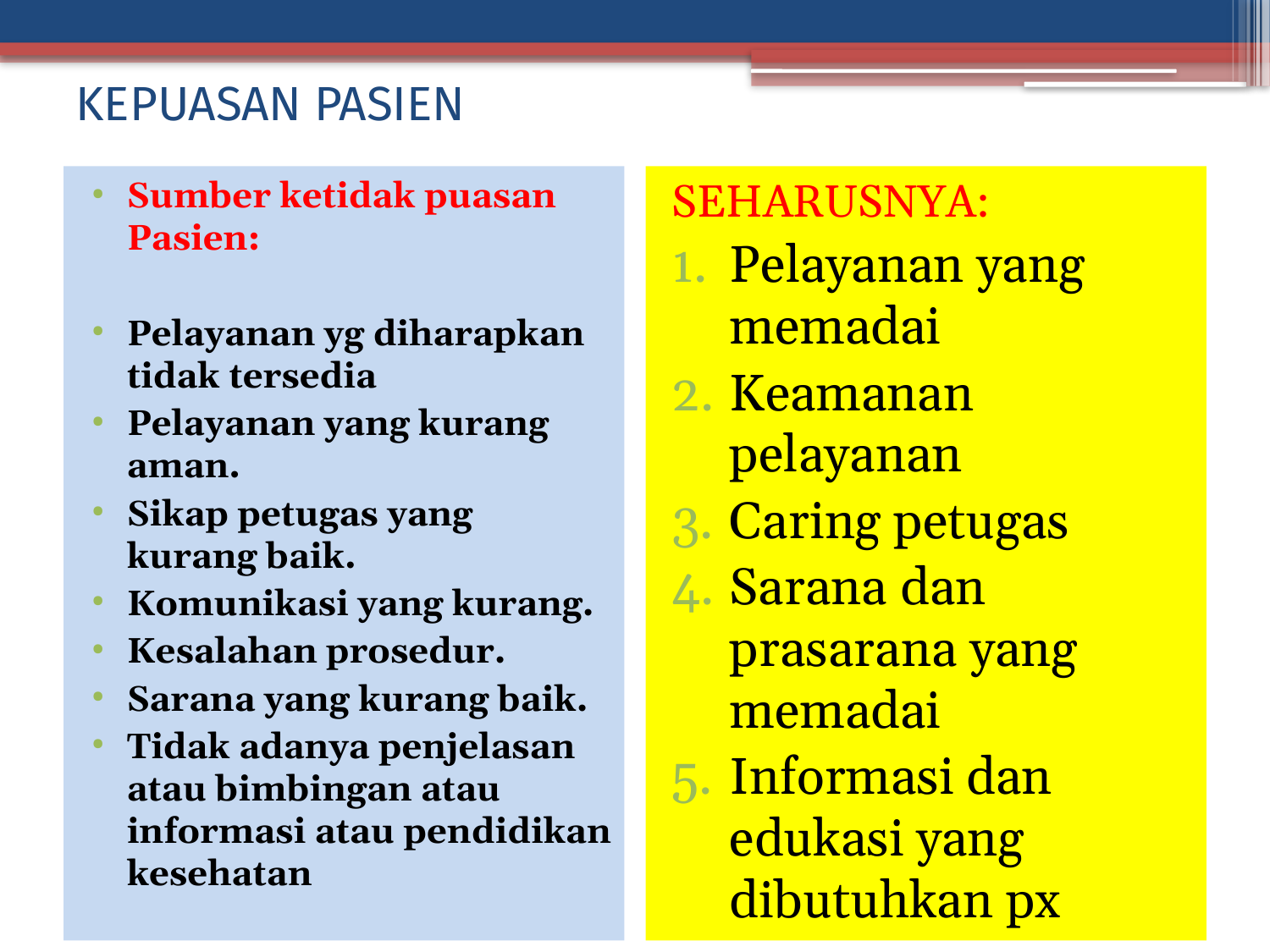

# KEPUASAN PASIEN
Sumber ketidak puasan Pasien:

Pelayanan yg diharapkan tidak tersedia
Pelayanan yang kurang aman.
Sikap petugas yang kurang baik.
Komunikasi yang kurang.
Kesalahan prosedur.
Sarana yang kurang baik.
Tidak adanya penjelasan atau bimbingan atau informasi atau pendidikan kesehatan
SEHARUSNYA:
Pelayanan yang memadai
Keamanan pelayanan
Caring petugas
Sarana dan prasarana yang memadai
Informasi dan  edukasi yang dibutuhkan px